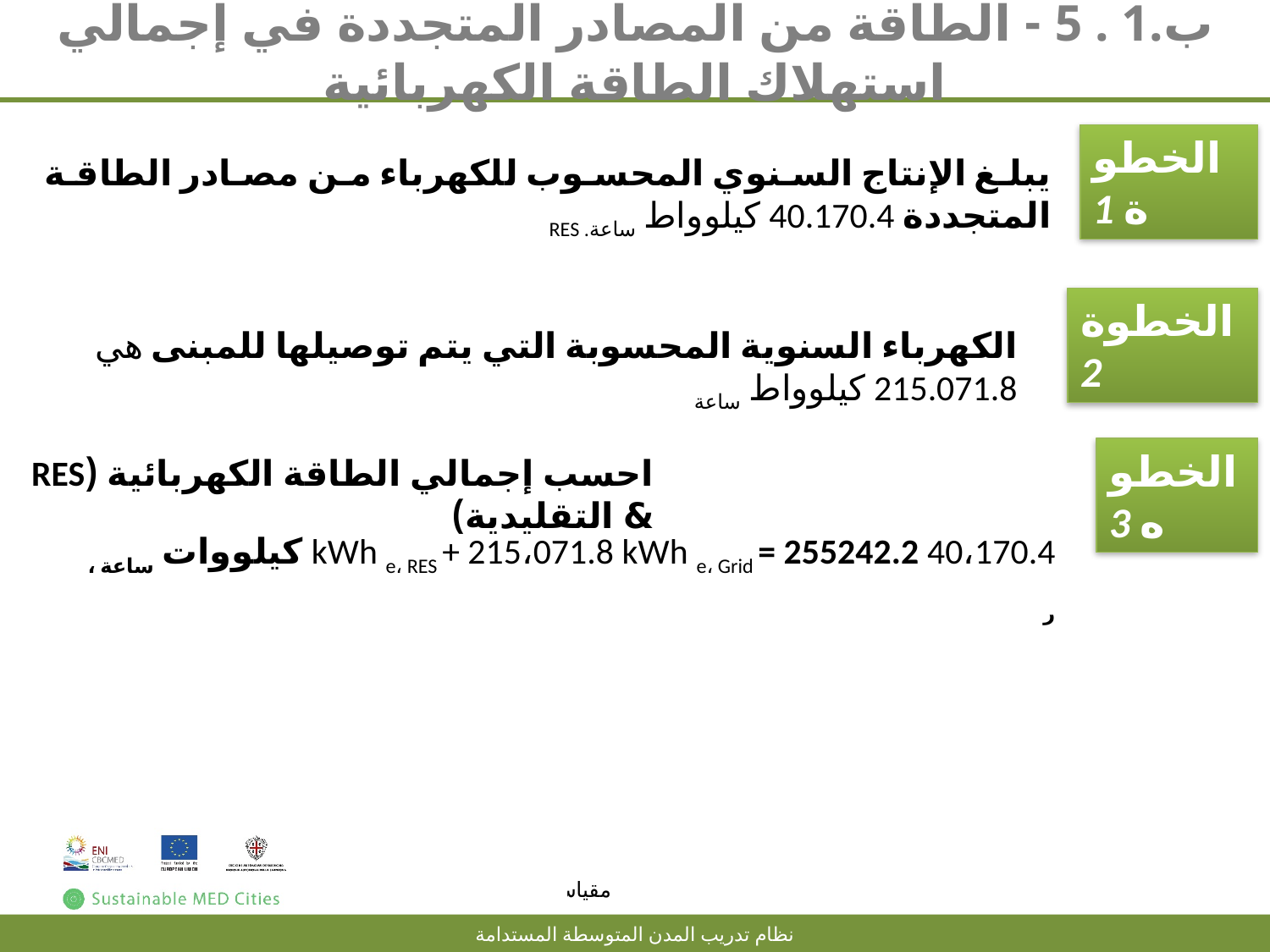

# ب.1 . 5 - الطاقة من المصادر المتجددة في إجمالي استهلاك الطاقة الكهربائية
الخطوة 1
يبلغ الإنتاج السنوي المحسوب للكهرباء من مصادر الطاقة المتجددة 40.170.4 كيلوواط ساعة. RES
الخطوة 2
الكهرباء السنوية المحسوبة التي يتم توصيلها للمبنى هي 215.071.8 كيلوواط ساعة

الخطوه 3
احسب إجمالي الطاقة الكهربائية (RES & التقليدية)
40،170.4 kWh e، RES + 215،071.8 kWh e، Grid = 255242.2 كيلووات ساعة ، ر